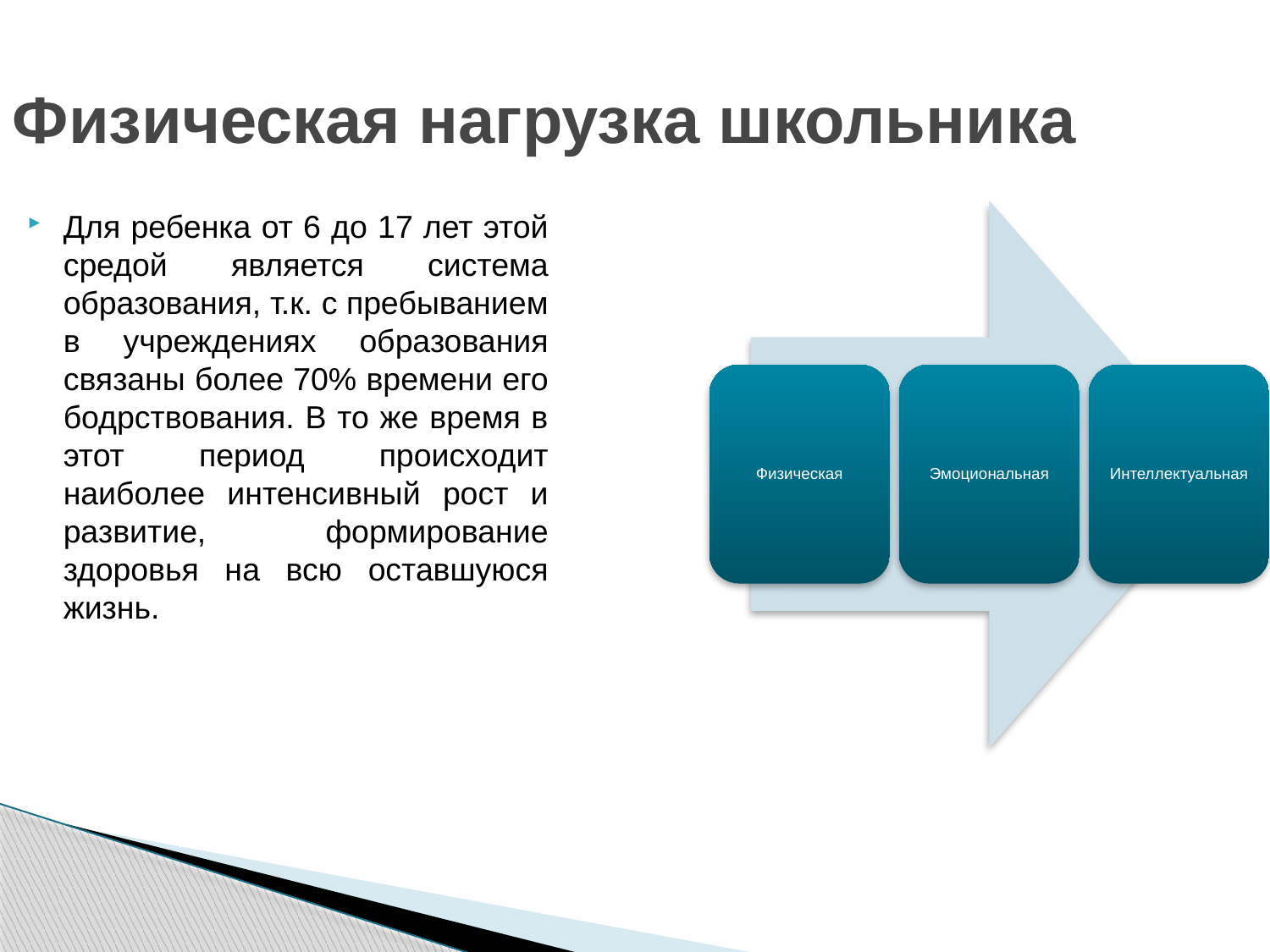

Физическая нагрузка школьника
Для ребенка от 6 до 17 лет этой средой является система образования, т.к. с пребыванием в учреждениях образования связаны более 70% времени его бодрствования. В то же время в этот период происходит наиболее интенсивный рост и развитие, формирование здоровья на всю оставшуюся жизнь.

Физическая
Эмоциональная
Интеллектуальная